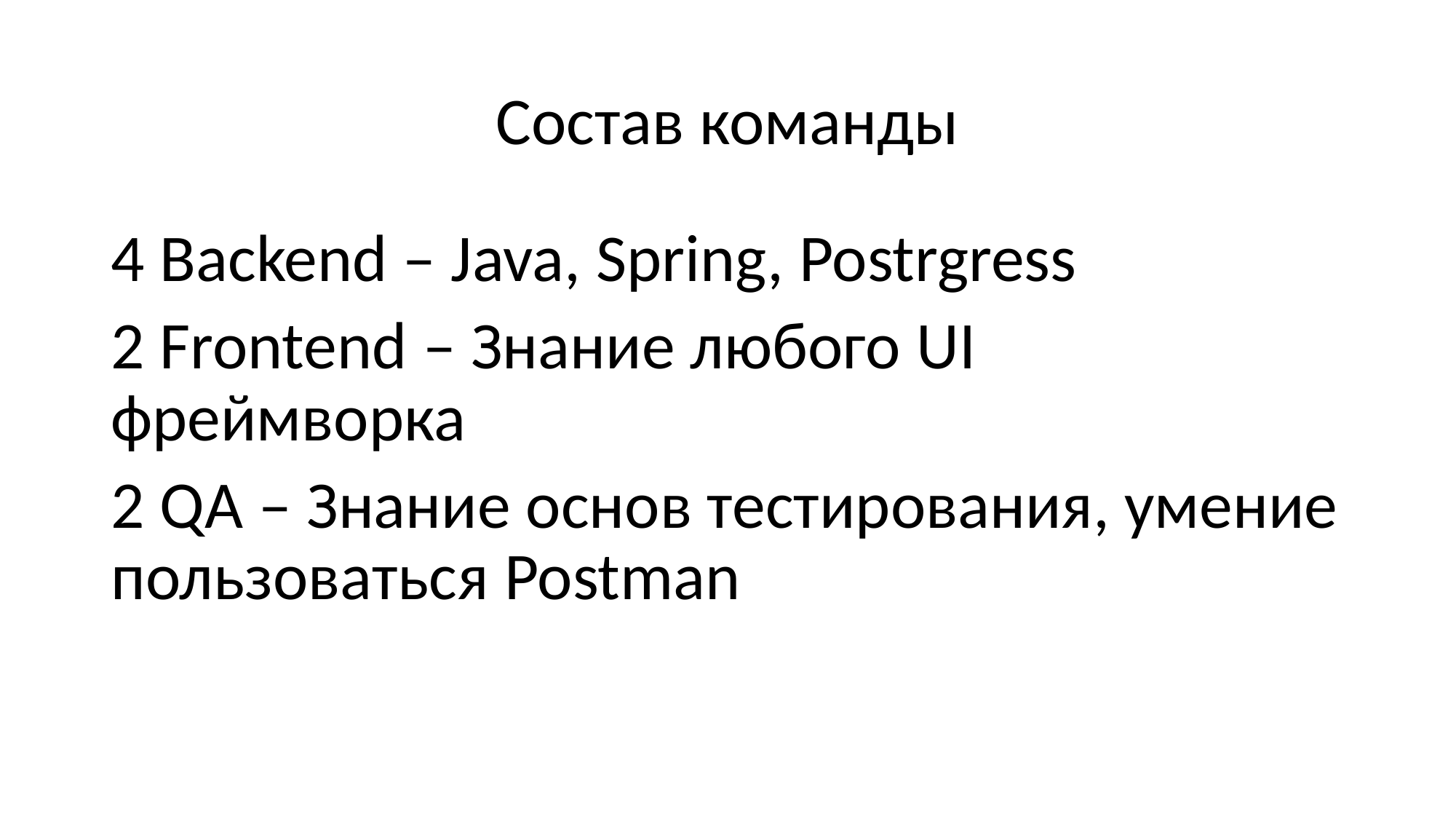

# Состав команды
4 Backend – Java, Spring, Postrgress
2 Frontend – Знание любого UI фреймворка
2 QA – Знание основ тестирования, умение пользоваться Postman